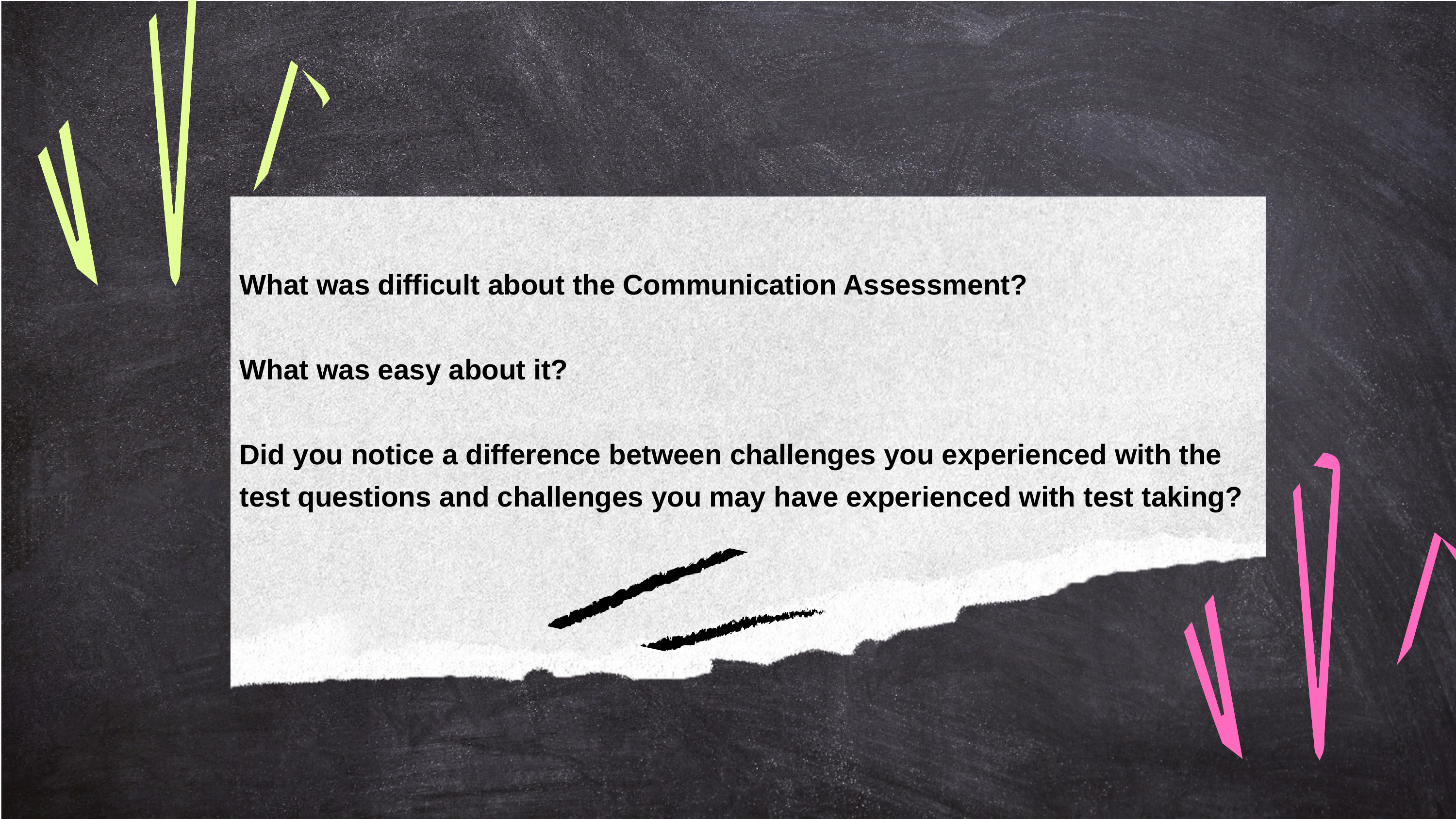

What was difficult about the Communication Assessment?

What was easy about it?

Did you notice a difference between challenges you experienced with the test questions and challenges you may have experienced with test taking?